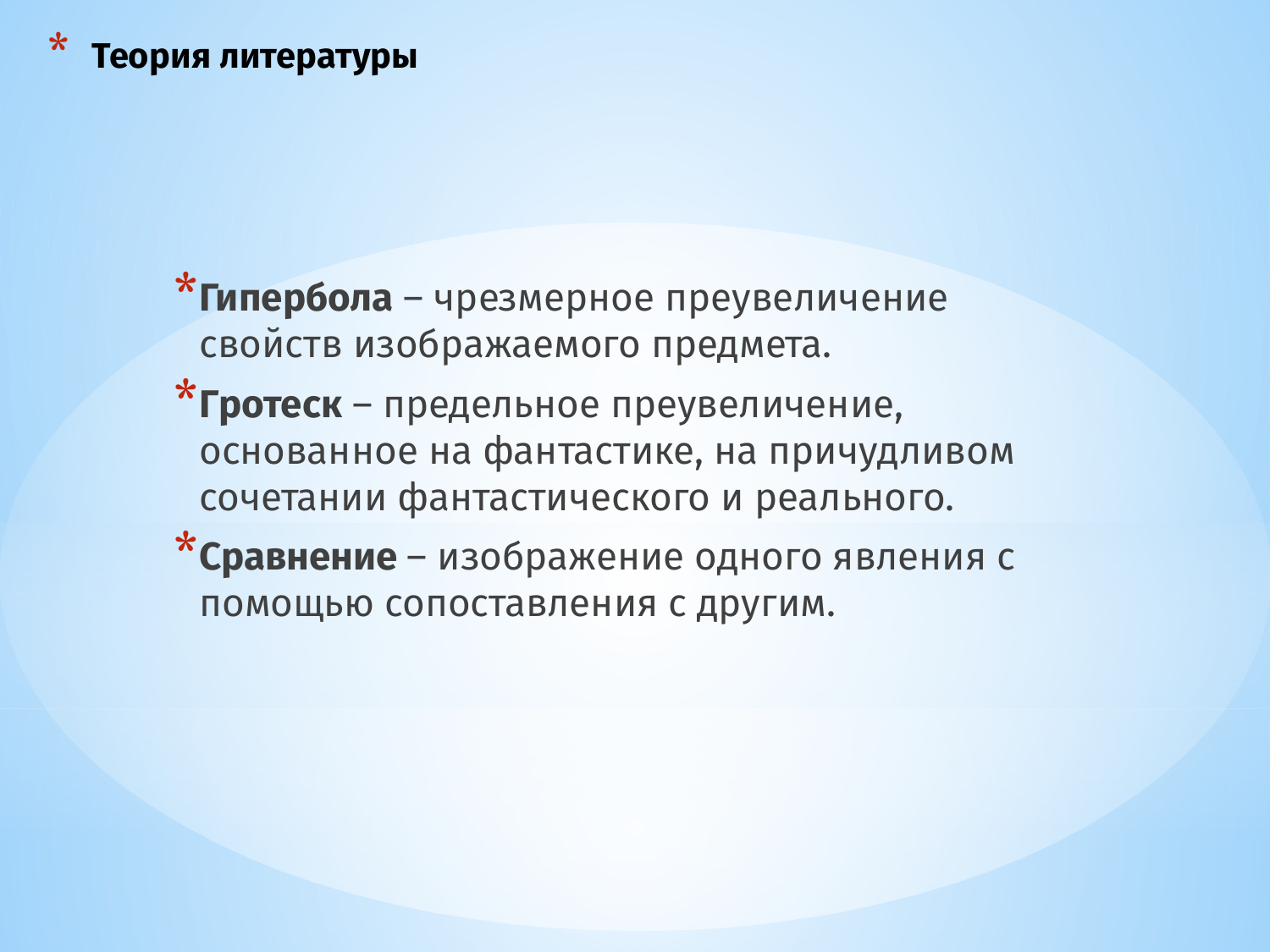

# Теория литературы
Гипербола – чрезмерное преувеличение свойств изображаемого предмета.
Гротеск – предельное преувеличение, основанное на фантастике, на причудливом сочетании фантастического и реального.
Сравнение – изображение одного явления с помощью сопоставления с другим.